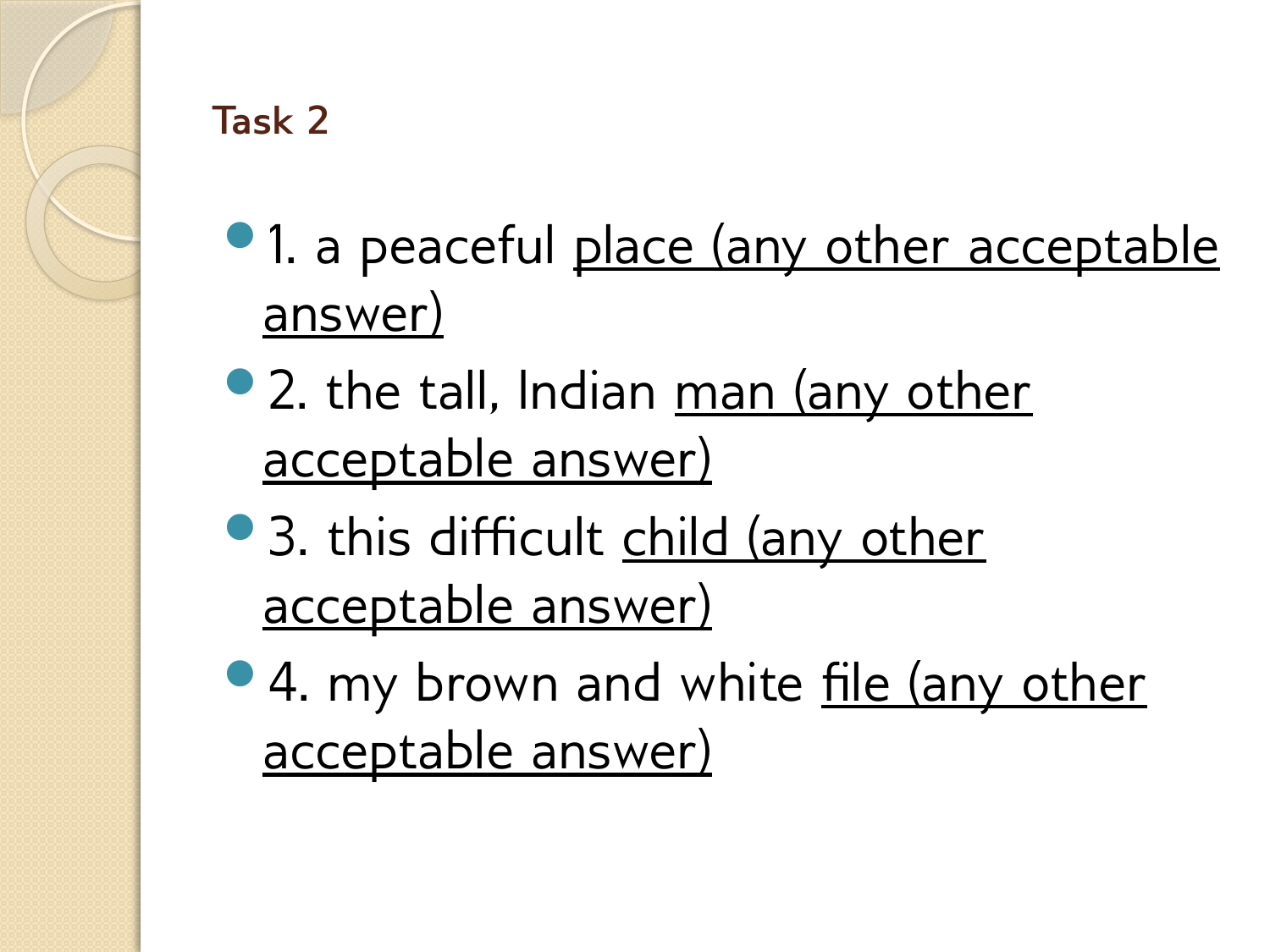

# Task 2
1. a peaceful place (any other acceptable answer)
2. the tall, Indian man (any other acceptable answer)
3. this difficult child (any other acceptable answer)
4. my brown and white file (any other acceptable answer)